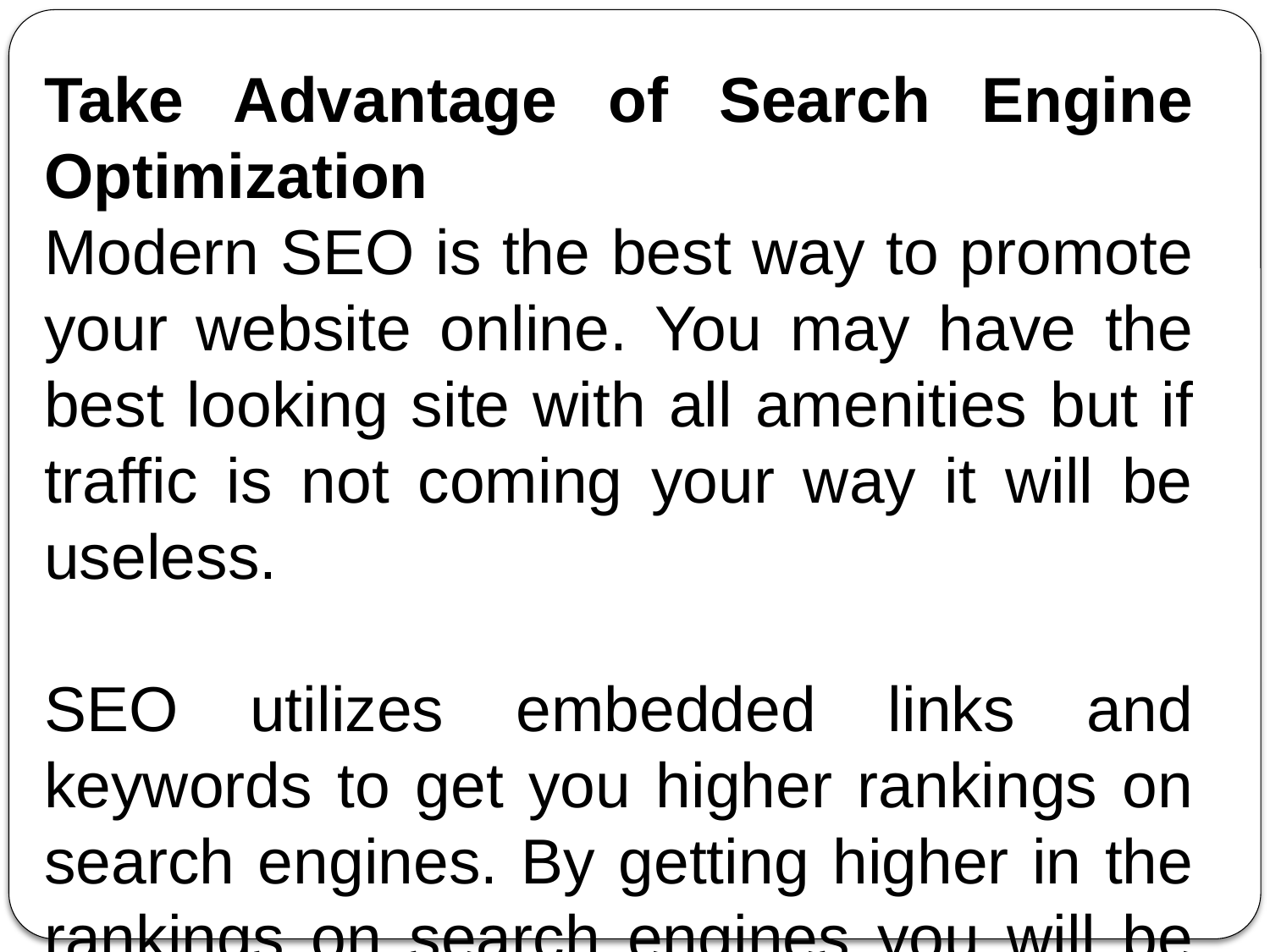

Take Advantage of Search Engine Optimization
Modern SEO is the best way to promote your website online. You may have the best looking site with all amenities but if traffic is not coming your way it will be useless.

SEO utilizes embedded links and keywords to get you higher rankings on search engines. By getting higher in the rankings on search engines you will be more visible to relevant traffic.